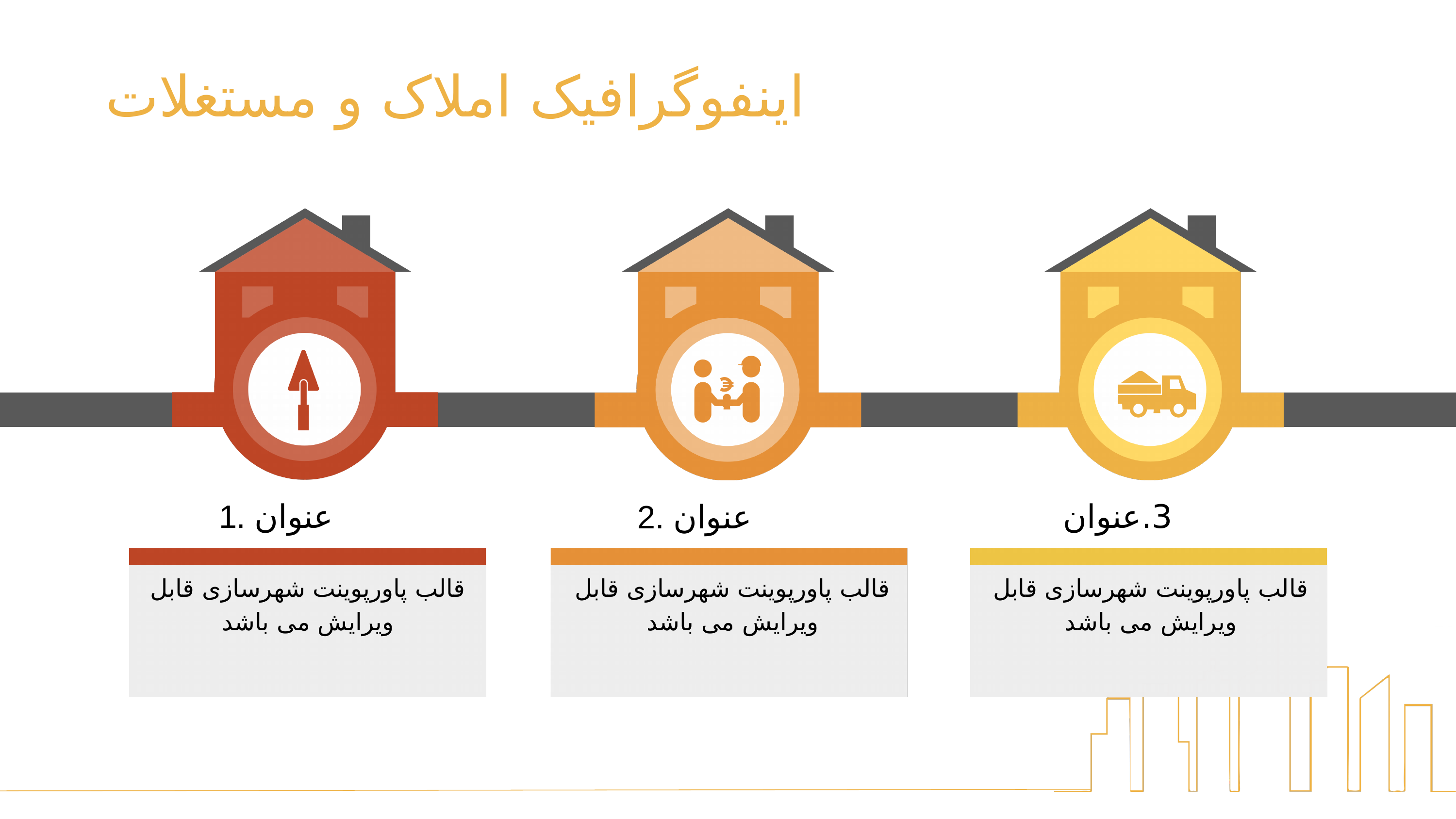

اینفوگرافیک املاک و مستغلات

1. عنوان
3.عنوان
2. عنوان

قالب پاورپوینت شهرسازی قابل ویرایش می باشد
قالب پاورپوینت شهرسازی قابل ویرایش می باشد
قالب پاورپوینت شهرسازی قابل ویرایش می باشد